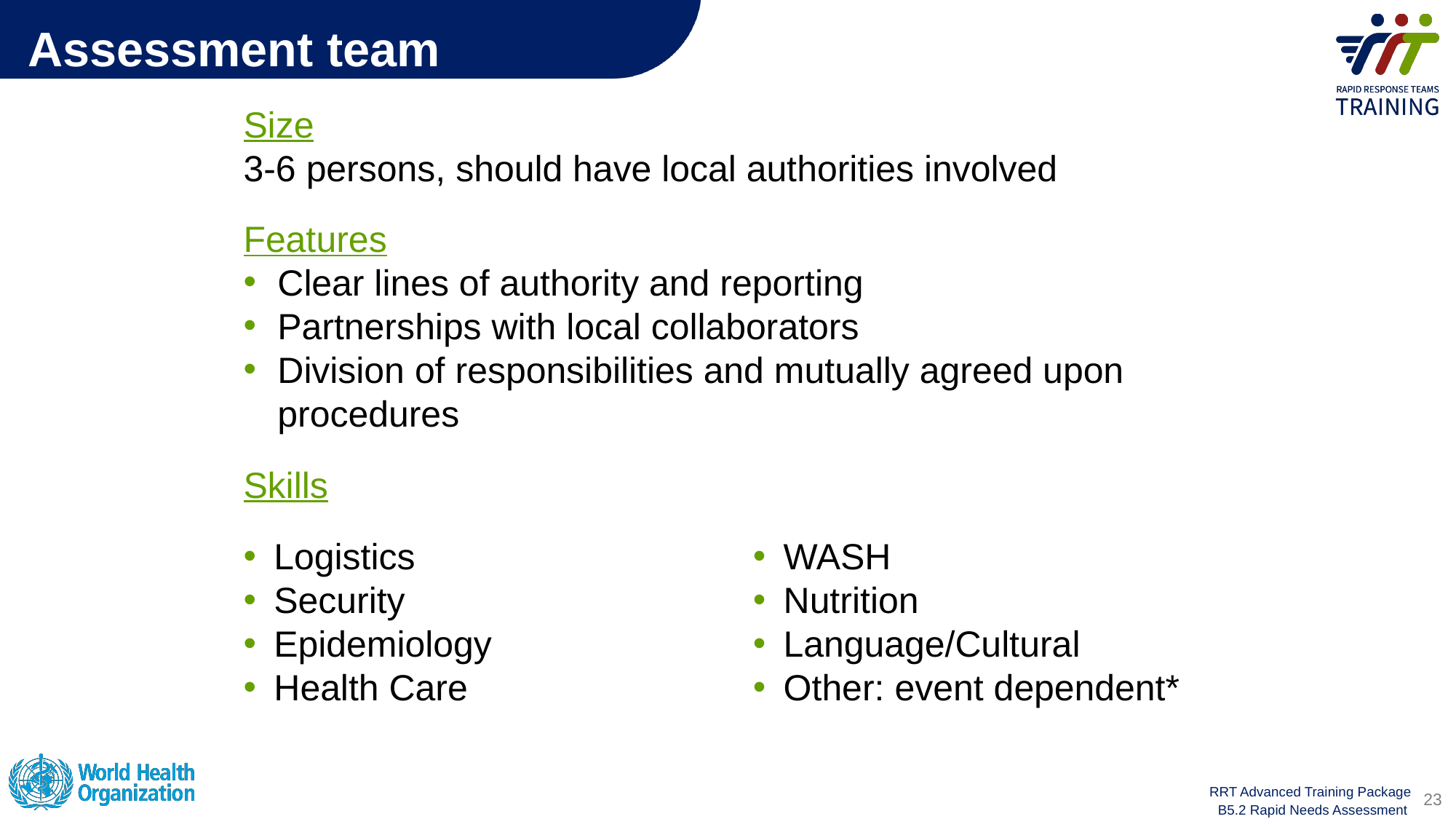

Assessment team
Size
3-6 persons, should have local authorities involved
Features
Clear lines of authority and reporting
Partnerships with local collaborators
Division of responsibilities and mutually agreed upon procedures
Skills
Logistics
Security
Epidemiology
Health Care
WASH
Nutrition
Language/Cultural
Other: event dependent*